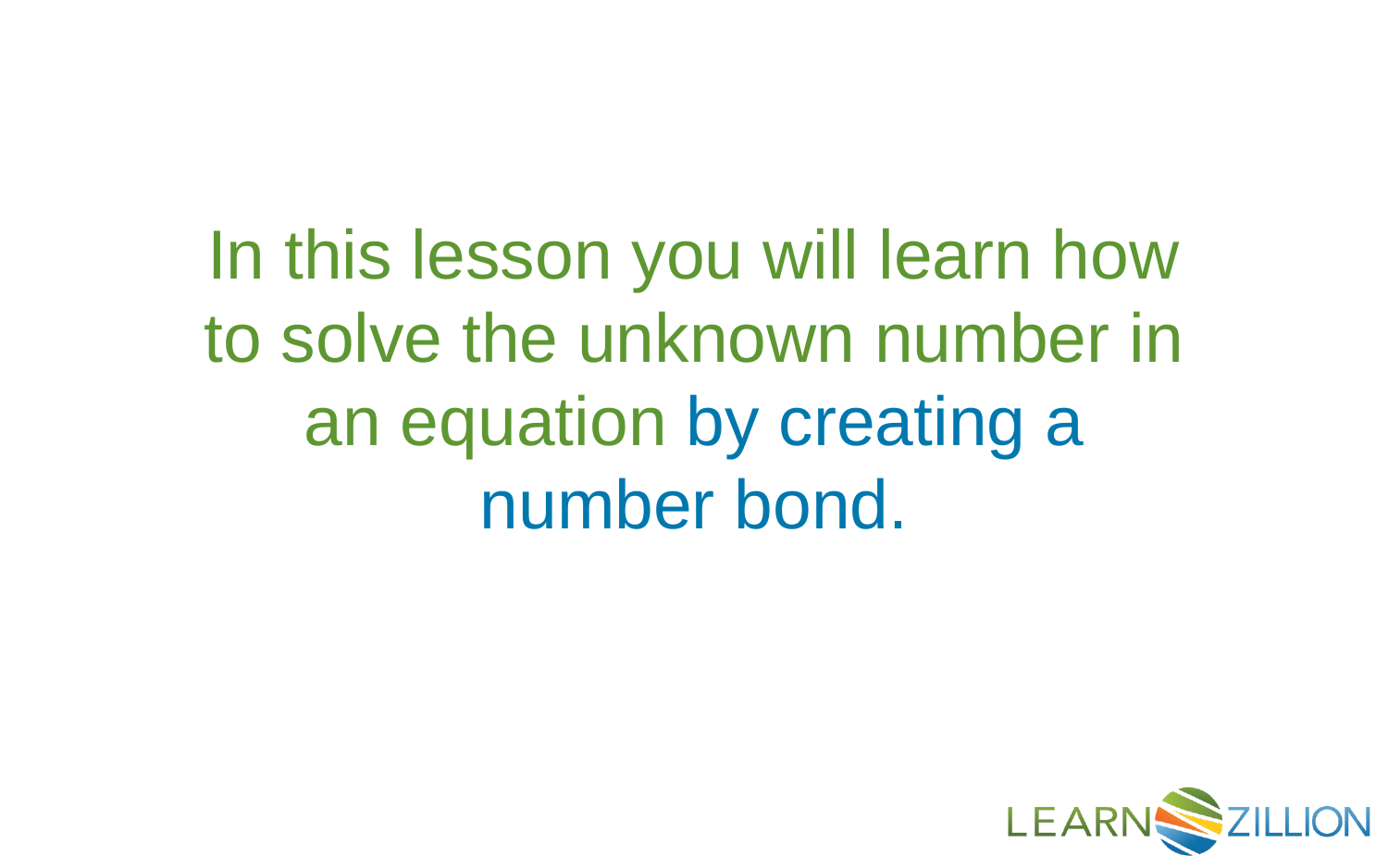

In this lesson you will learn how to solve the unknown number in an equation by creating a number bond.